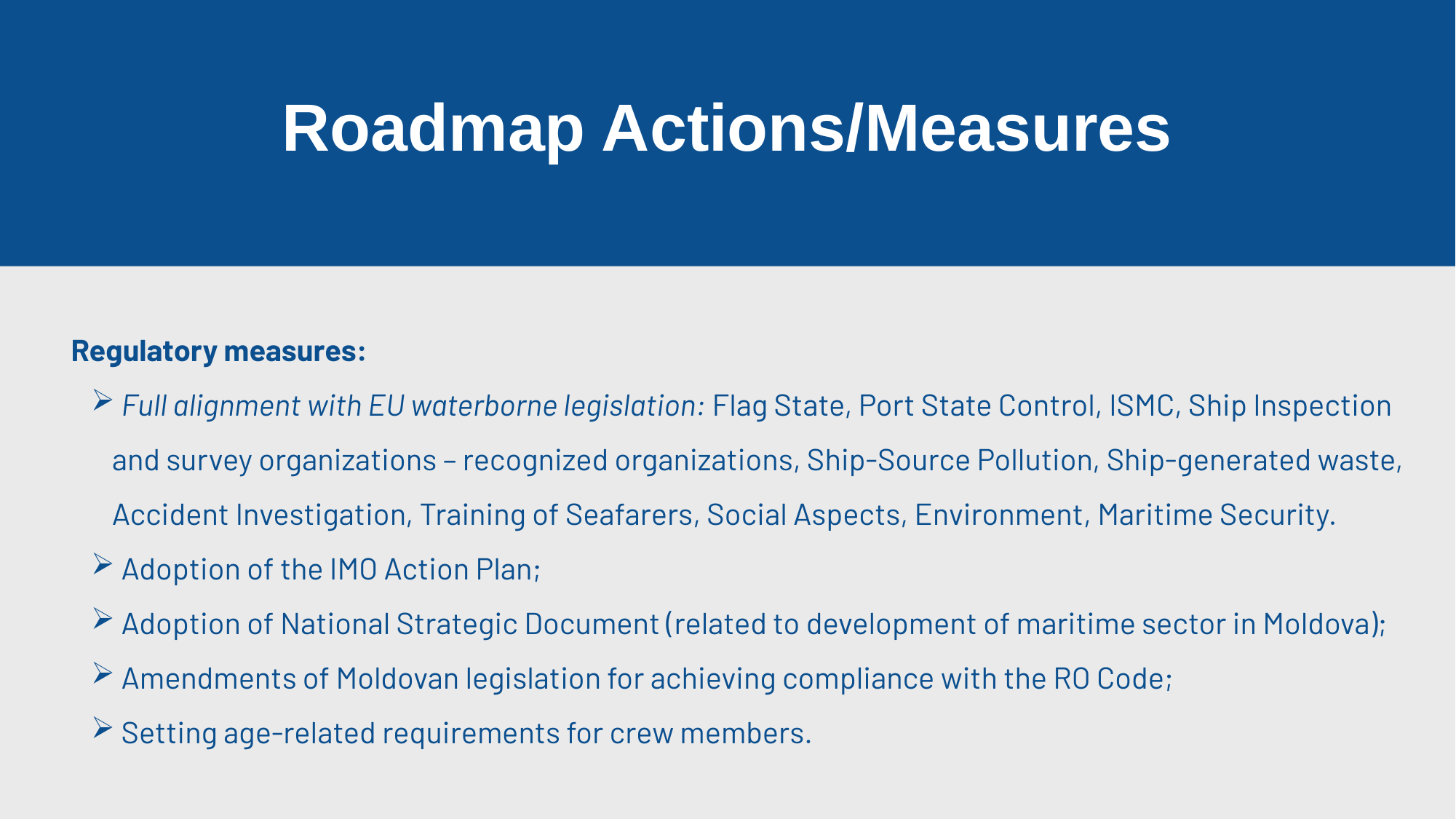

Roadmap Actions/Measures

Regulatory measures:
 Full alignment with EU waterborne legislation: Flag State, Port State Control, ISMC, Ship Inspection and survey organizations – recognized organizations, Ship-Source Pollution, Ship-generated waste, Accident Investigation, Training of Seafarers, Social Aspects, Environment, Maritime Security.
 Adoption of the IMO Action Plan;
 Adoption of National Strategic Document (related to development of maritime sector in Moldova);
 Amendments of Moldovan legislation for achieving compliance with the RO Code;
 Setting age-related requirements for crew members.